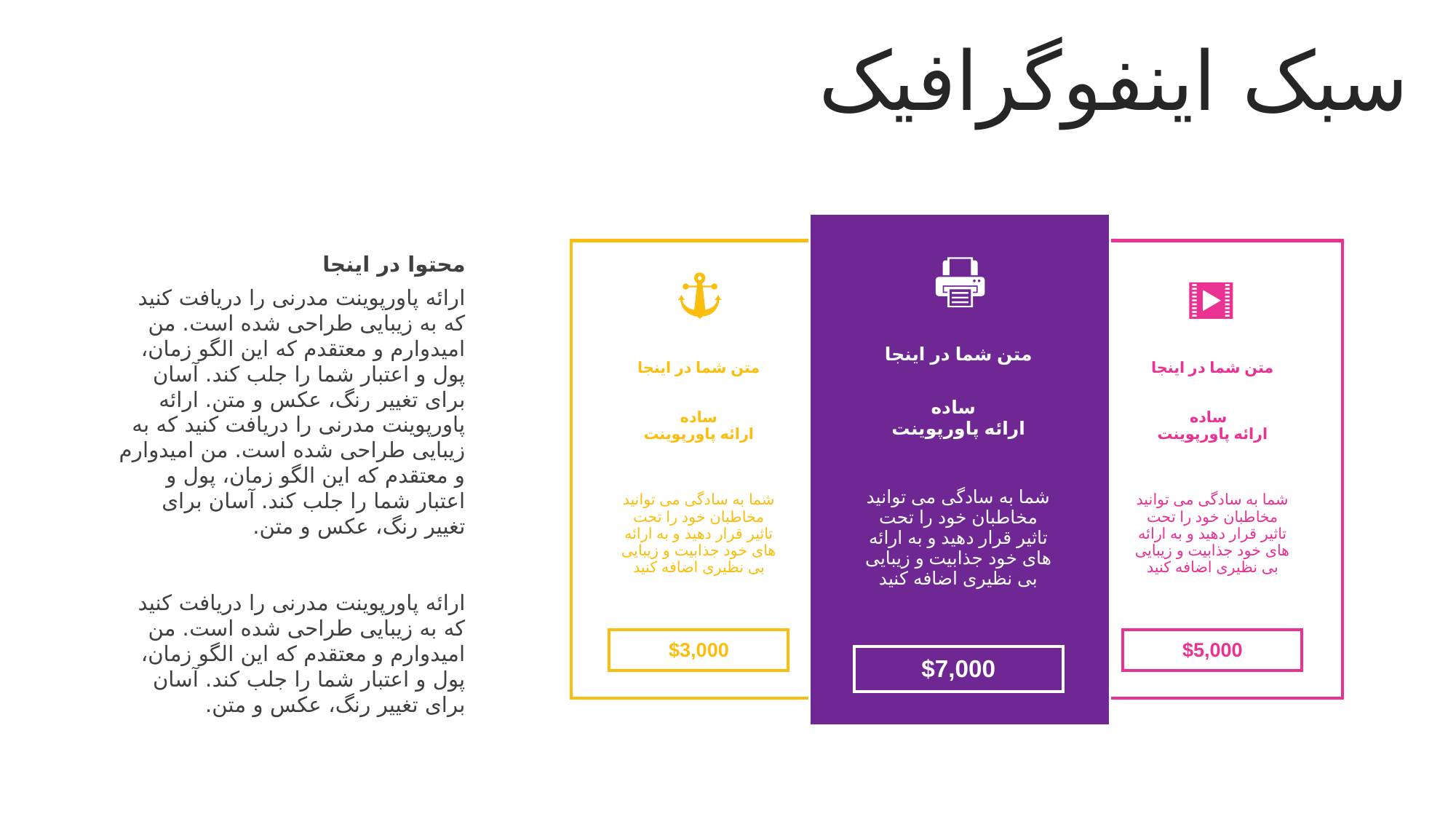

سبک اینفوگرافیک
|  |  |  |
| --- | --- | --- |
|  | متن شما در اینجا |  |
|  | ساده ارائه پاورپوینت |  |
|  | شما به سادگی می توانید مخاطبان خود را تحت تاثیر قرار دهید و به ارائه های خود جذابیت و زیبایی بی نظیری اضافه کنید |  |
|  |  |  |
|  | $7,000 |  |
|  |  |  |
|  |  |  |
| --- | --- | --- |
|  | متن شما در اینجا |  |
|  | ساده ارائه پاورپوینت |  |
|  | شما به سادگی می توانید مخاطبان خود را تحت تاثیر قرار دهید و به ارائه های خود جذابیت و زیبایی بی نظیری اضافه کنید |  |
|  |  |  |
|  | $3,000 |  |
|  |  |  |
|  |  |  |
| --- | --- | --- |
|  | متن شما در اینجا |  |
|  | ساده ارائه پاورپوینت |  |
|  | شما به سادگی می توانید مخاطبان خود را تحت تاثیر قرار دهید و به ارائه های خود جذابیت و زیبایی بی نظیری اضافه کنید |  |
|  |  |  |
|  | $5,000 |  |
|  |  |  |
محتوا در اینجا
ارائه پاورپوینت مدرنی را دریافت کنید که به زیبایی طراحی شده است. من امیدوارم و معتقدم که این الگو زمان، پول و اعتبار شما را جلب کند. آسان برای تغییر رنگ، عکس و متن. ارائه پاورپوینت مدرنی را دریافت کنید که به زیبایی طراحی شده است. من امیدوارم و معتقدم که این الگو زمان، پول و اعتبار شما را جلب کند. آسان برای تغییر رنگ، عکس و متن.

ارائه پاورپوینت مدرنی را دریافت کنید که به زیبایی طراحی شده است. من امیدوارم و معتقدم که این الگو زمان، پول و اعتبار شما را جلب کند. آسان برای تغییر رنگ، عکس و متن.